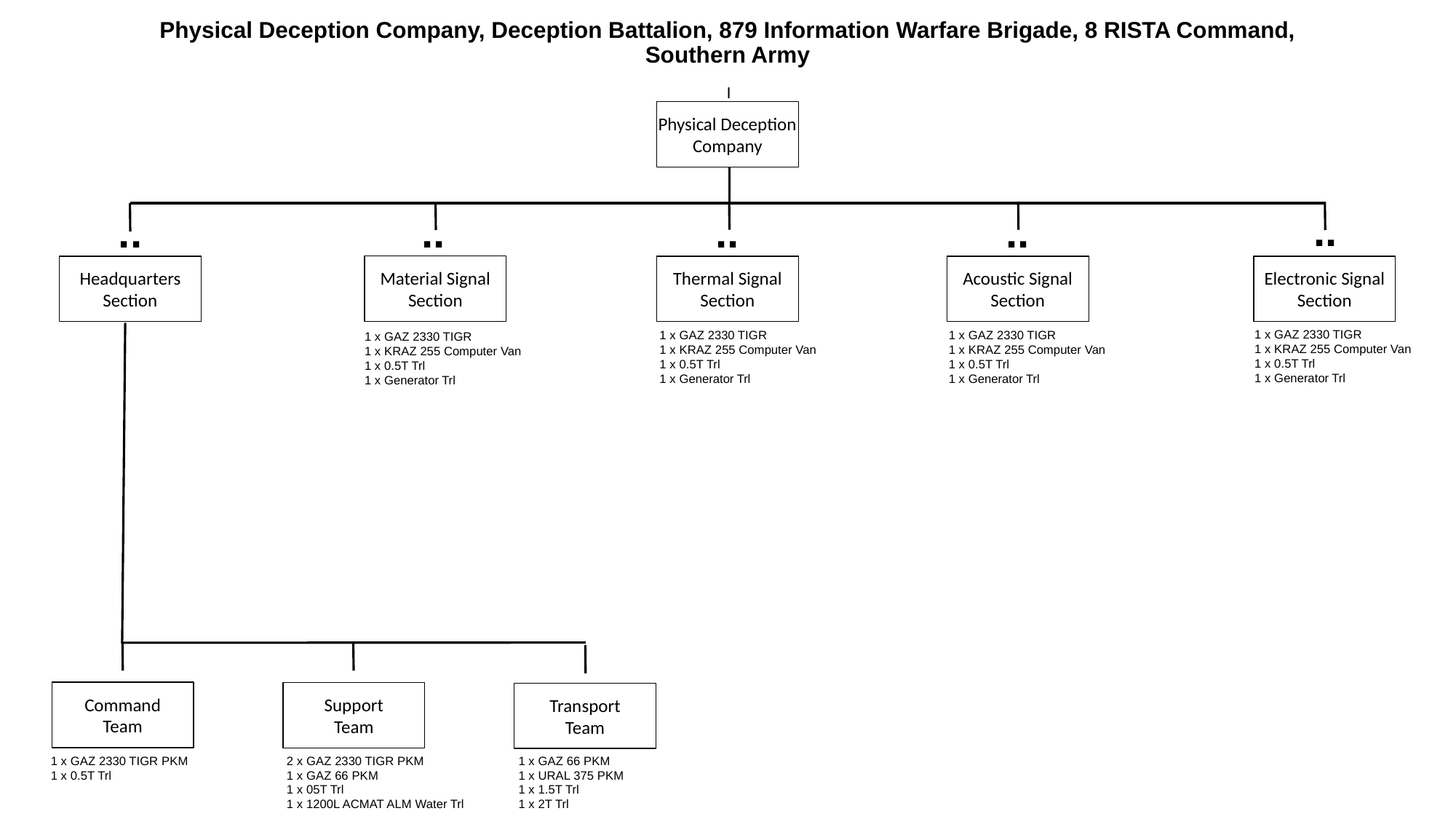

# Physical Deception Company, Deception Battalion, 879 Information Warfare Brigade, 8 RISTA Command, Southern Army
I
Physical Deception
Company
..
..
..
..
..
Material Signal
Section
Headquarters
Section
Thermal Signal Section
Acoustic Signal Section
Electronic Signal Section
1 x GAZ 2330 TIGR
1 x KRAZ 255 Computer Van
1 x 0.5T Trl
1 x Generator Trl
1 x GAZ 2330 TIGR
1 x KRAZ 255 Computer Van
1 x 0.5T Trl
1 x Generator Trl
1 x GAZ 2330 TIGR
1 x KRAZ 255 Computer Van
1 x 0.5T Trl
1 x Generator Trl
1 x GAZ 2330 TIGR
1 x KRAZ 255 Computer Van
1 x 0.5T Trl
1 x Generator Trl
Command
Team
Support
Team
Transport
Team
1 x GAZ 2330 TIGR PKM
1 x 0.5T Trl
2 x GAZ 2330 TIGR PKM
1 x GAZ 66 PKM
1 x 05T Trl
1 x 1200L ACMAT ALM Water Trl
1 x GAZ 66 PKM
1 x URAL 375 PKM
1 x 1.5T Trl
1 x 2T Trl